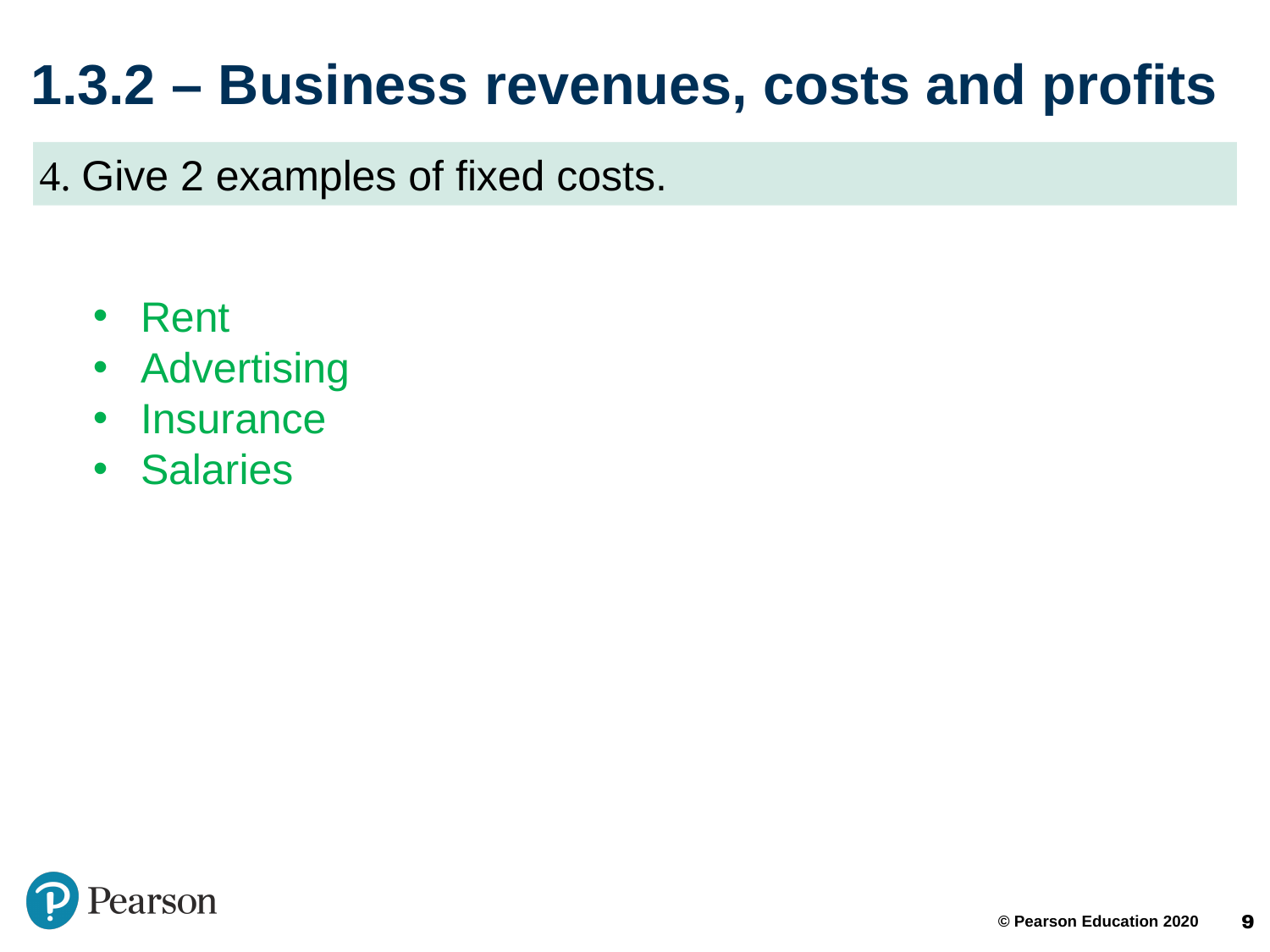

# 1.3.2 – Business revenues, costs and profits
4. Give 2 examples of fixed costs.
Rent
Advertising
Insurance
Salaries

9